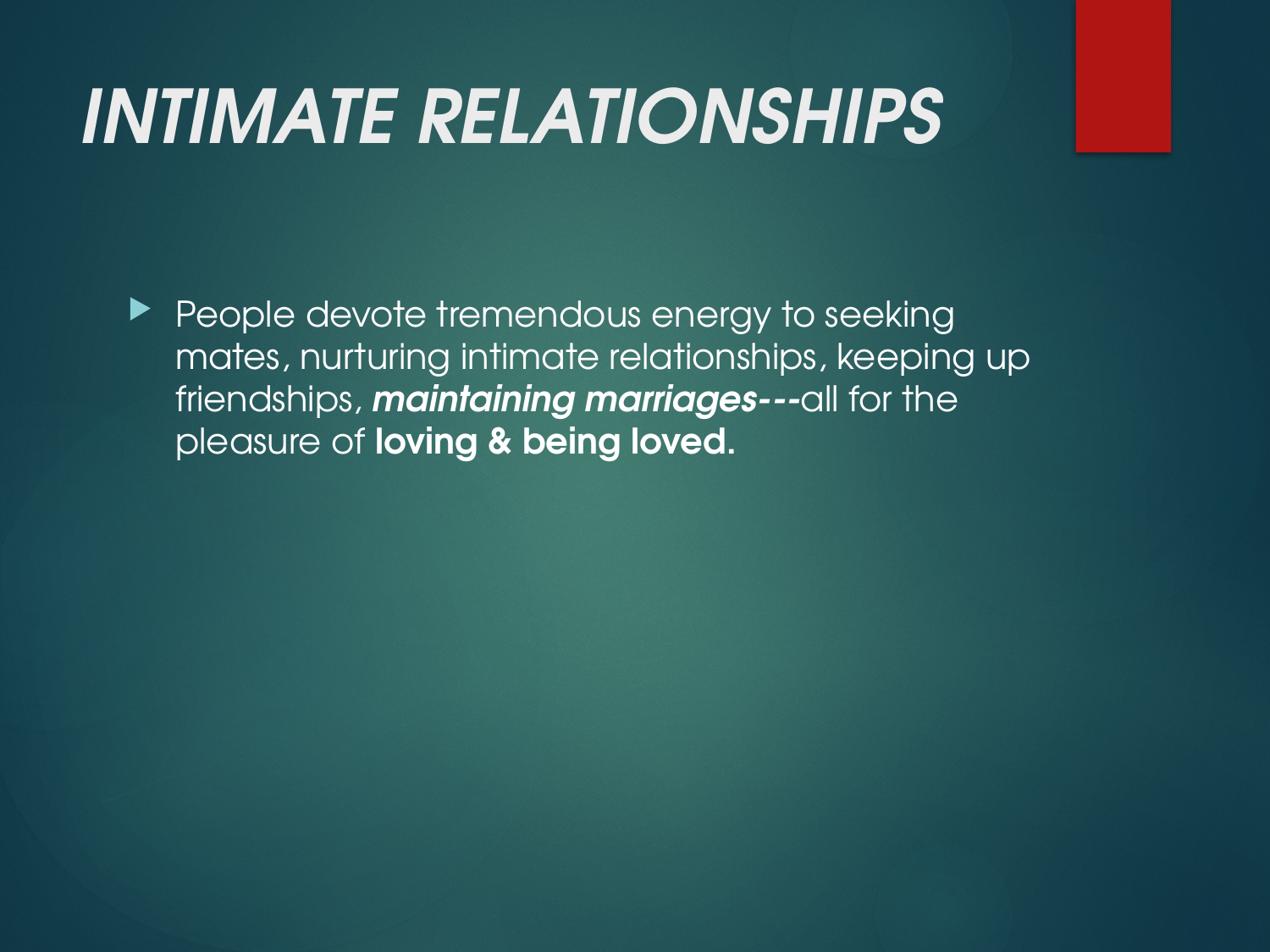

# INTIMATE RELATIONSHIPS
People devote tremendous energy to seeking mates, nurturing intimate relationships, keeping up friendships, maintaining marriages---all for the pleasure of loving & being loved.